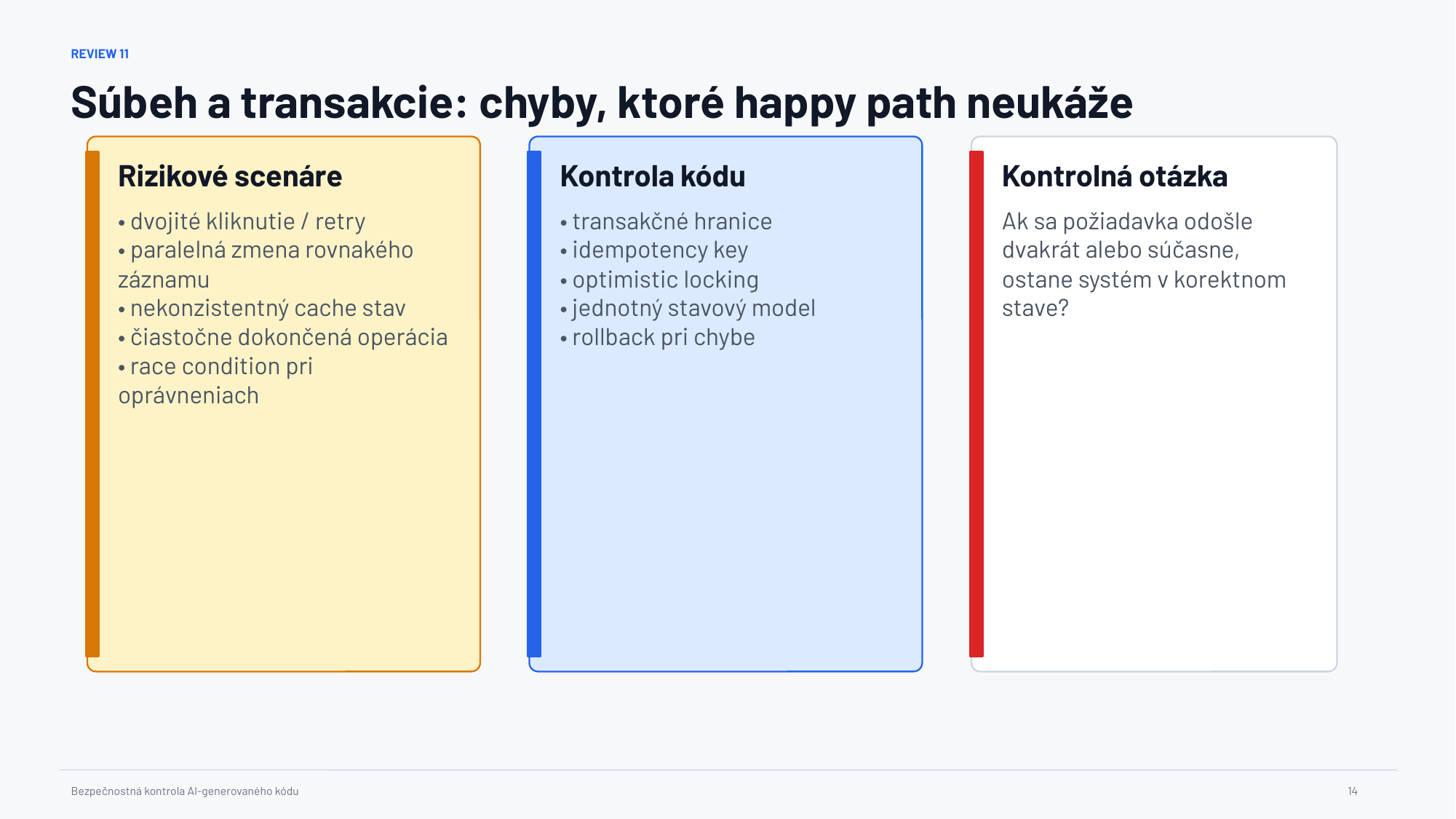

REVIEW 11
Súbeh a transakcie: chyby, ktoré happy path neukáže

Rizikové scenáre
Kontrola kódu
Kontrolná otázka
• dvojité kliknutie / retry
• paralelná zmena rovnakého záznamu
• nekonzistentný cache stav
• čiastočne dokončená operácia
• race condition pri oprávneniach
• transakčné hranice
• idempotency key
• optimistic locking
• jednotný stavový model
• rollback pri chybe
Ak sa požiadavka odošle dvakrát alebo súčasne, ostane systém v korektnom stave?
14